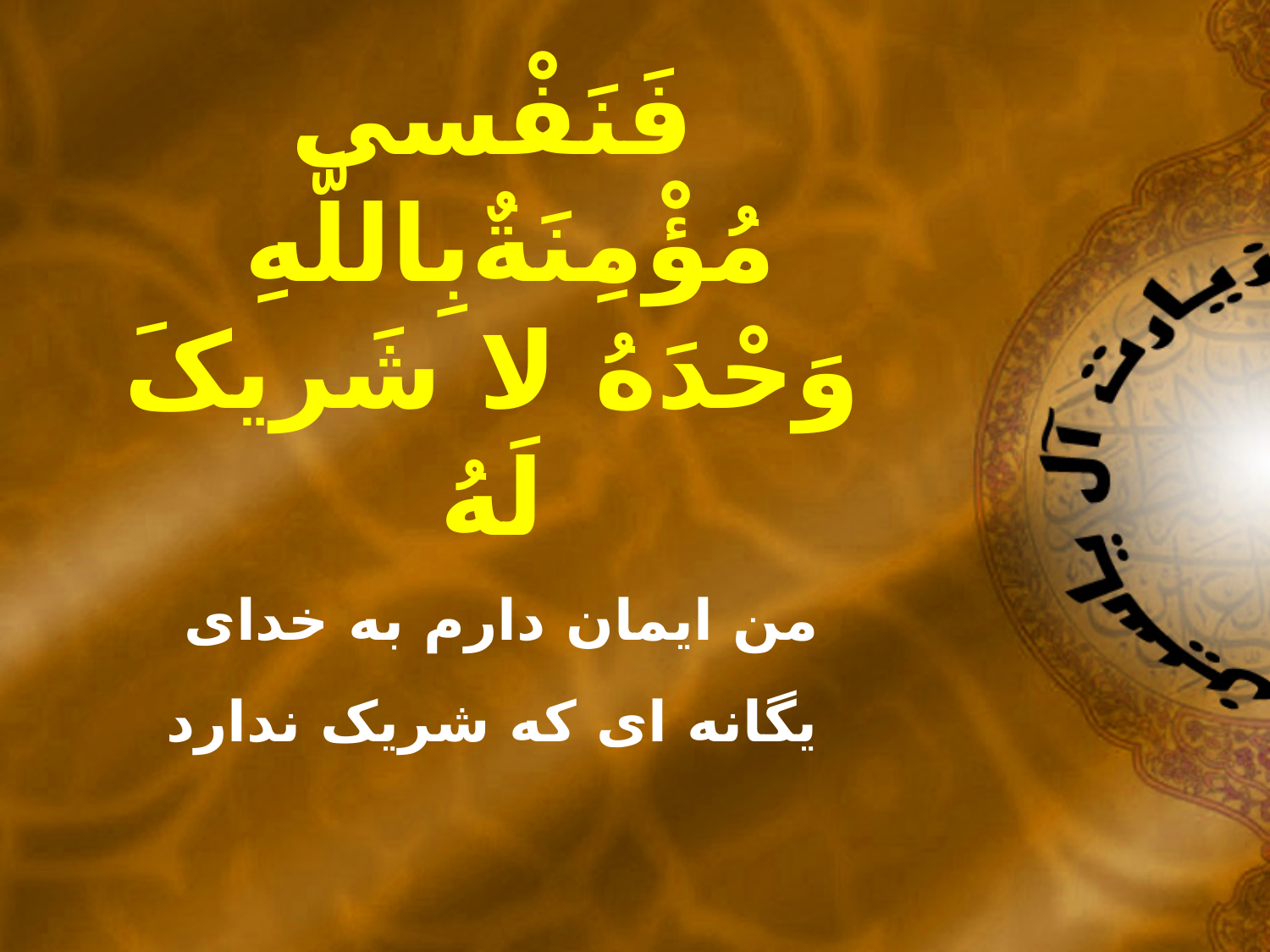

فَنَفْسى مُؤْمِنَةٌبِاللَّهِ
وَحْدَهُ لا شَريکَ لَهُ
من ايمان دارم به خداى
يگانه اى که شريک ندارد